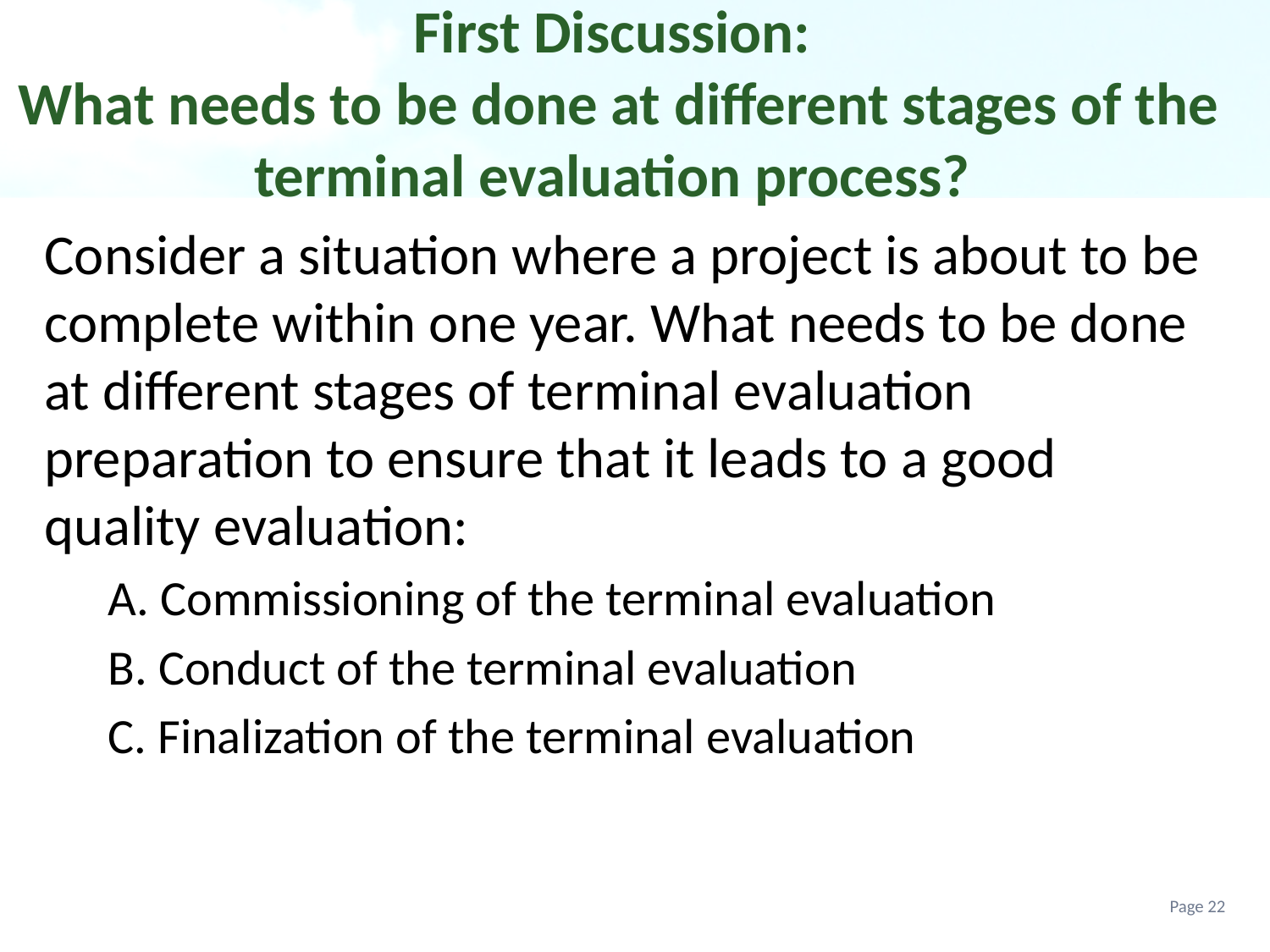

# First Discussion: What needs to be done at different stages of the terminal evaluation process?
Consider a situation where a project is about to be complete within one year. What needs to be done at different stages of terminal evaluation preparation to ensure that it leads to a good quality evaluation:
A. Commissioning of the terminal evaluation
B. Conduct of the terminal evaluation
C. Finalization of the terminal evaluation